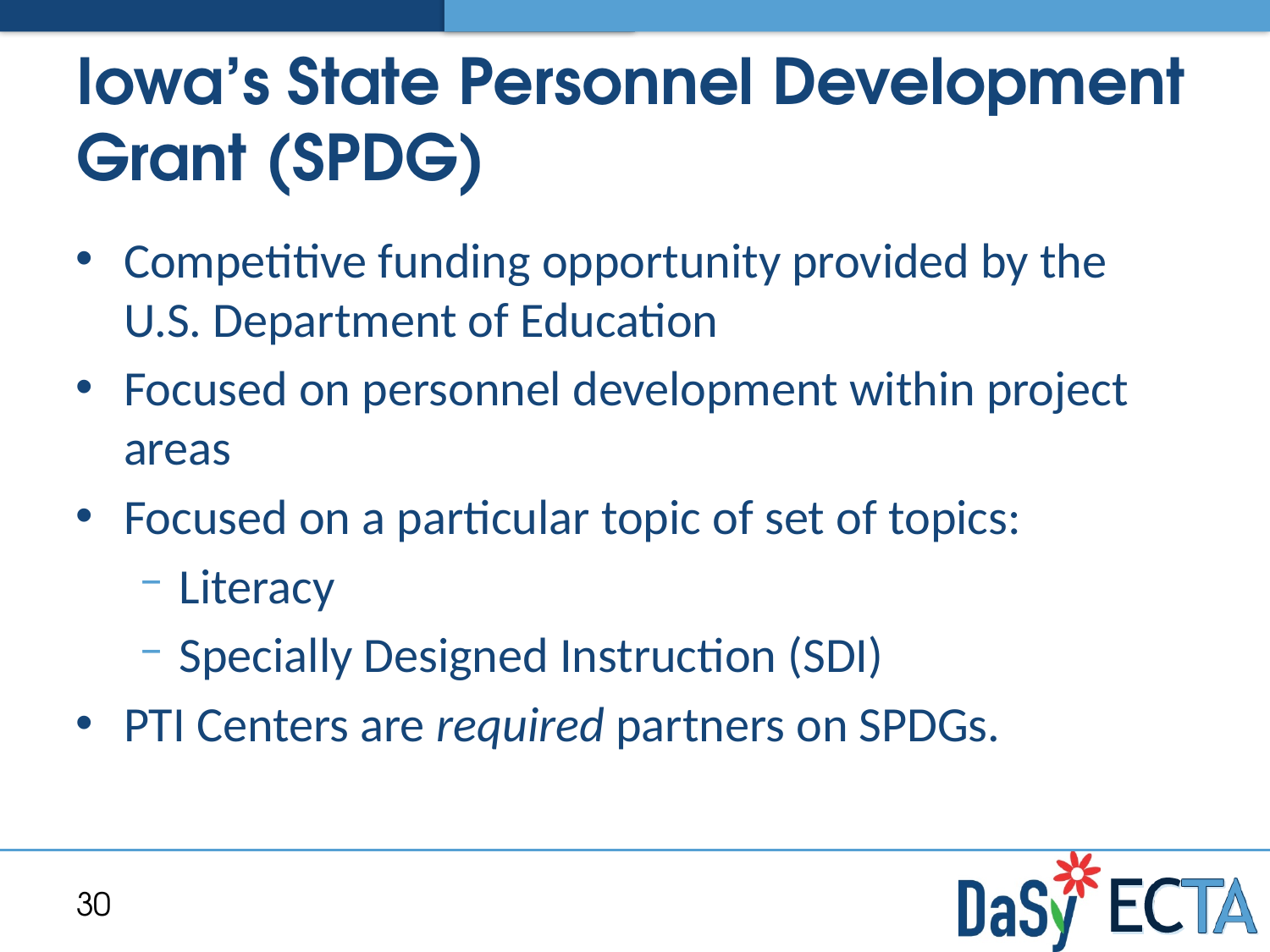

# Iowa’s State Personnel Development Grant (SPDG)
Competitive funding opportunity provided by the U.S. Department of Education
Focused on personnel development within project areas
Focused on a particular topic of set of topics:
Literacy
Specially Designed Instruction (SDI)
PTI Centers are required partners on SPDGs.
30